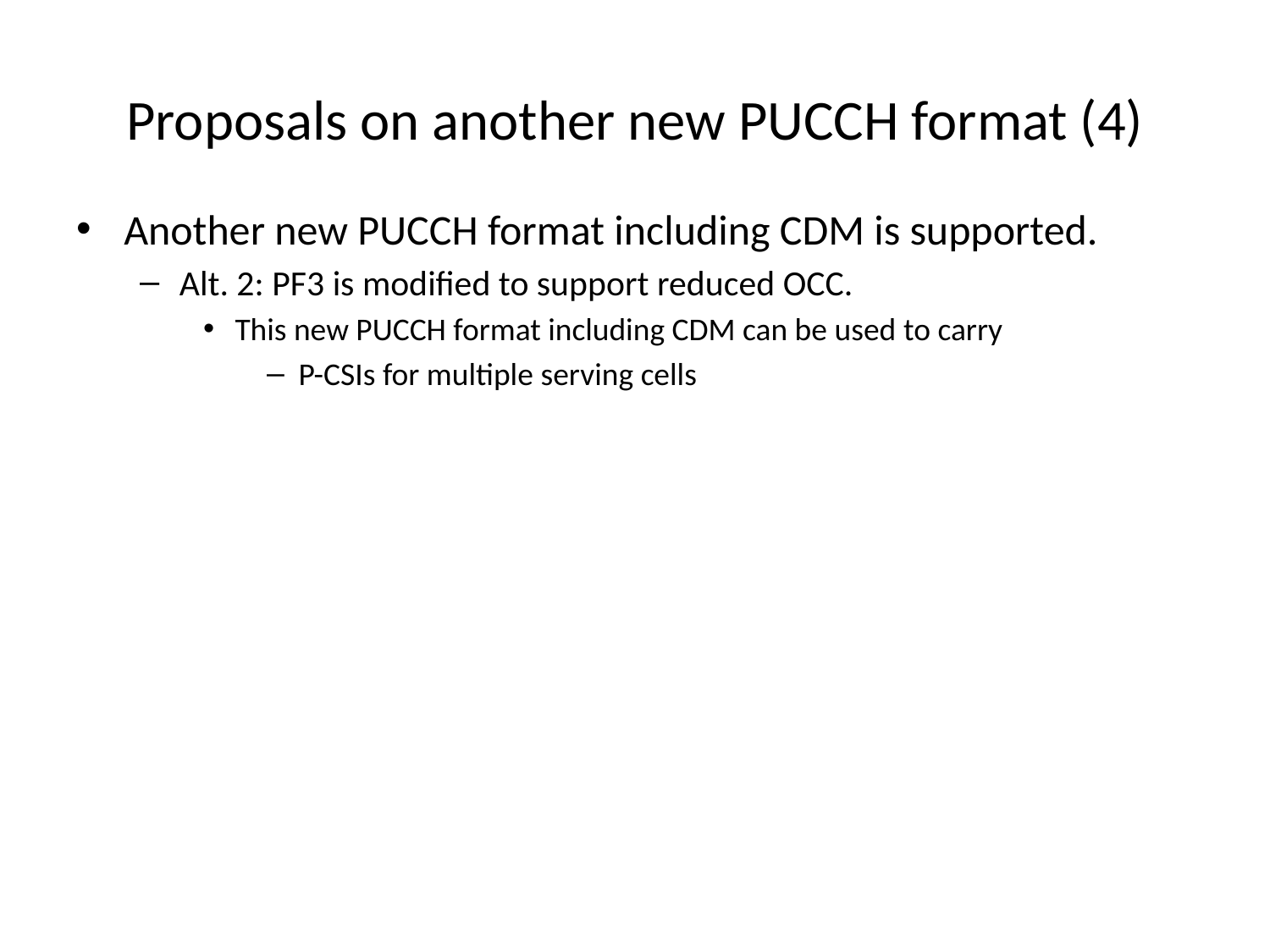

# Proposals on another new PUCCH format (4)
Another new PUCCH format including CDM is supported.
Alt. 2: PF3 is modified to support reduced OCC.
This new PUCCH format including CDM can be used to carry
P-CSIs for multiple serving cells